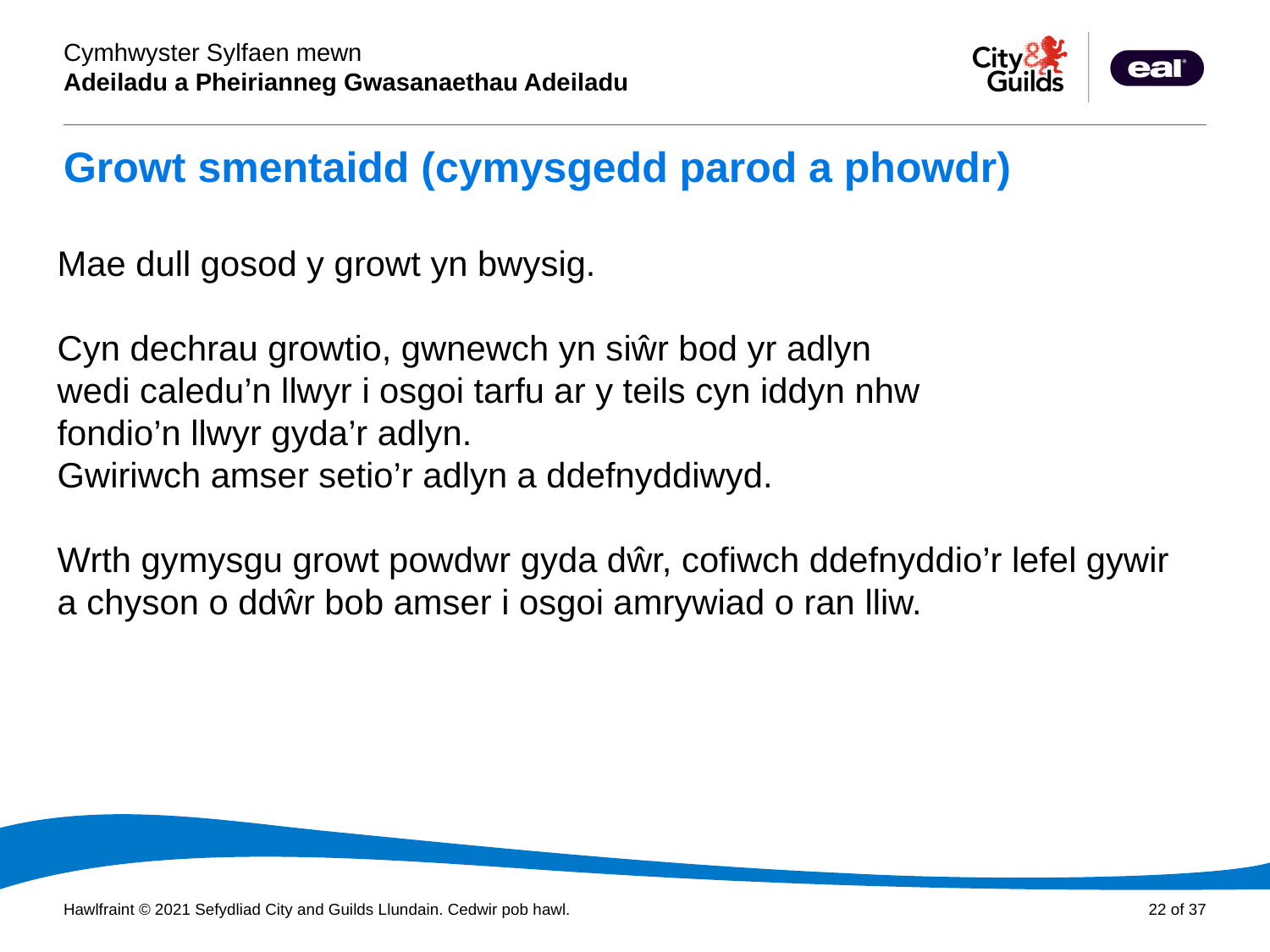

# Growt smentaidd (cymysgedd parod a phowdr)
Mae dull gosod y growt yn bwysig.

Cyn dechrau growtio, gwnewch yn siŵr bod yr adlyn
wedi caledu’n llwyr i osgoi tarfu ar y teils cyn iddyn nhw
fondio’n llwyr gyda’r adlyn.
Gwiriwch amser setio’r adlyn a ddefnyddiwyd.

Wrth gymysgu growt powdwr gyda dŵr, cofiwch ddefnyddio’r lefel gywir a chyson o ddŵr bob amser i osgoi amrywiad o ran lliw.